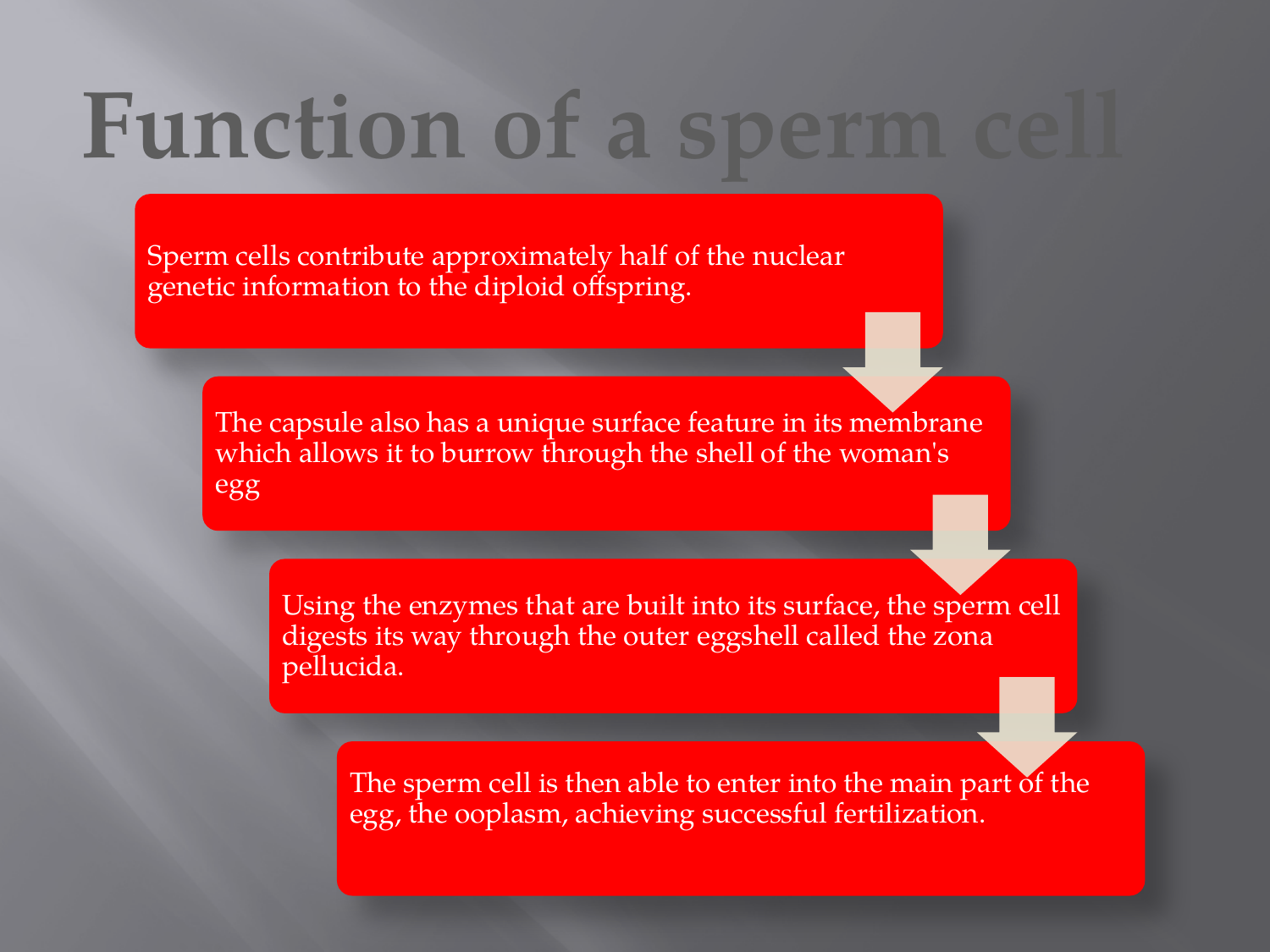

Function of a sperm cell
Sperm cells contribute approximately half of the nuclear genetic information to the diploid offspring.
The capsule also has a unique surface feature in its membrane which allows it to burrow through the shell of the woman's egg
Using the enzymes that are built into its surface, the sperm cell digests its way through the outer eggshell called the zona pellucida.
The sperm cell is then able to enter into the main part of the egg, the ooplasm, achieving successful fertilization.